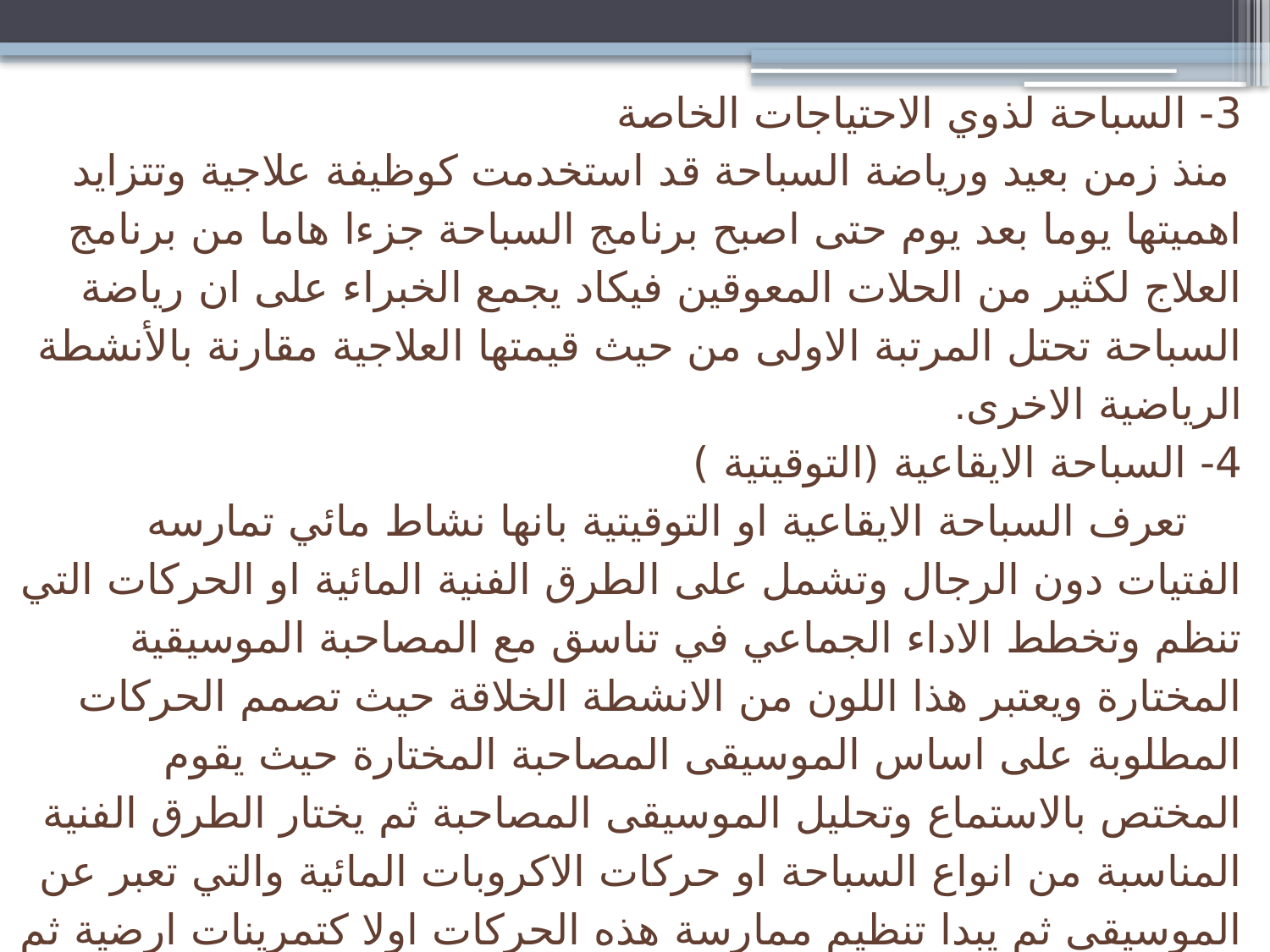

3- السباحة لذوي الاحتياجات الخاصة
 منذ زمن بعيد ورياضة السباحة قد استخدمت كوظيفة علاجية وتتزايد اهميتها يوما بعد يوم حتى اصبح برنامج السباحة جزءا هاما من برنامج العلاج لكثير من الحلات المعوقين فيكاد يجمع الخبراء على ان رياضة السباحة تحتل المرتبة الاولى من حيث قيمتها العلاجية مقارنة بالأنشطة الرياضية الاخرى.
4- السباحة الايقاعية (التوقيتية )
    تعرف السباحة الايقاعية او التوقيتية بانها نشاط مائي تمارسه الفتيات دون الرجال وتشمل على الطرق الفنية المائية او الحركات التي تنظم وتخطط الاداء الجماعي في تناسق مع المصاحبة الموسيقية المختارة ويعتبر هذا اللون من الانشطة الخلاقة حيث تصمم الحركات المطلوبة على اساس الموسيقى المصاحبة المختارة حيث يقوم المختص بالاستماع وتحليل الموسيقى المصاحبة ثم يختار الطرق الفنية المناسبة من انواع السباحة او حركات الاكروبات المائية والتي تعبر عن الموسيقى ثم يبدا تنظيم ممارسة هذه الحركات اولا كتمرينات ارضية ثم بعد ذالك في جزء الضحل واخيرا في الجزء العميق من الماء.